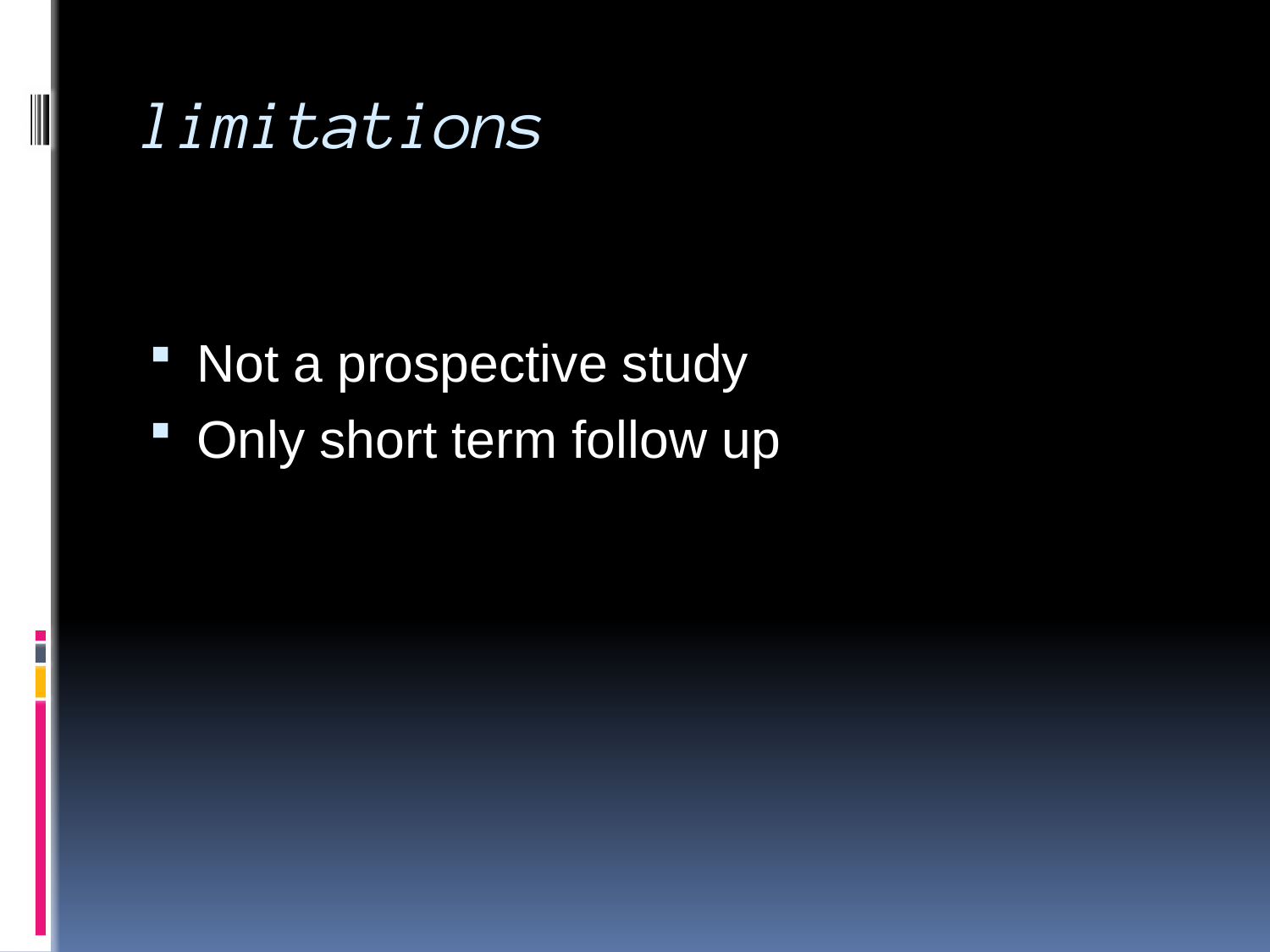

# limitations

Not a prospective study
Only short term follow up